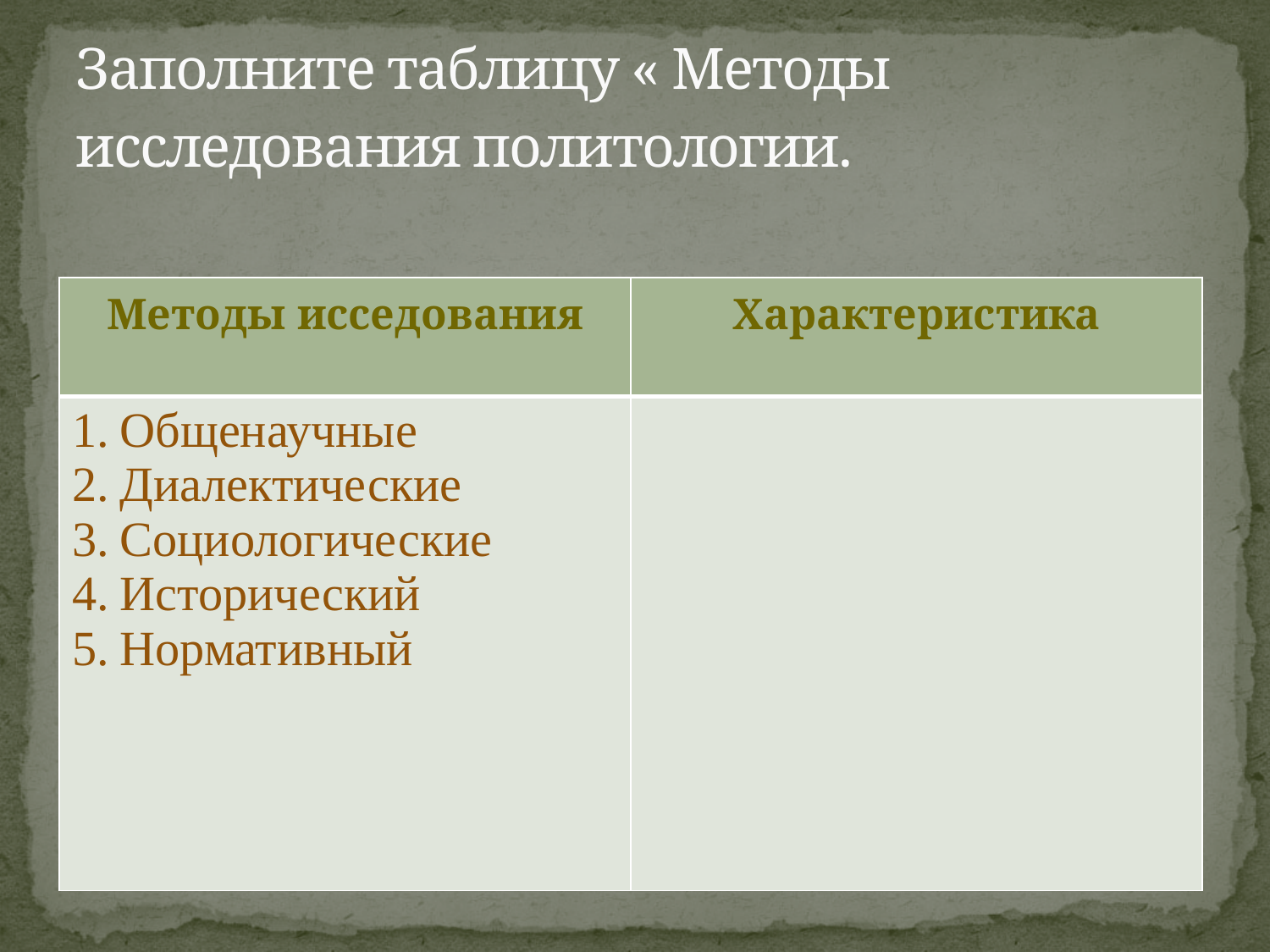

# Заполните таблицу « Методы исследования политологии.
| Методы исседования | Характеристика |
| --- | --- |
| Общенаучные Диалектические Социологические Исторический Нормативный |  |